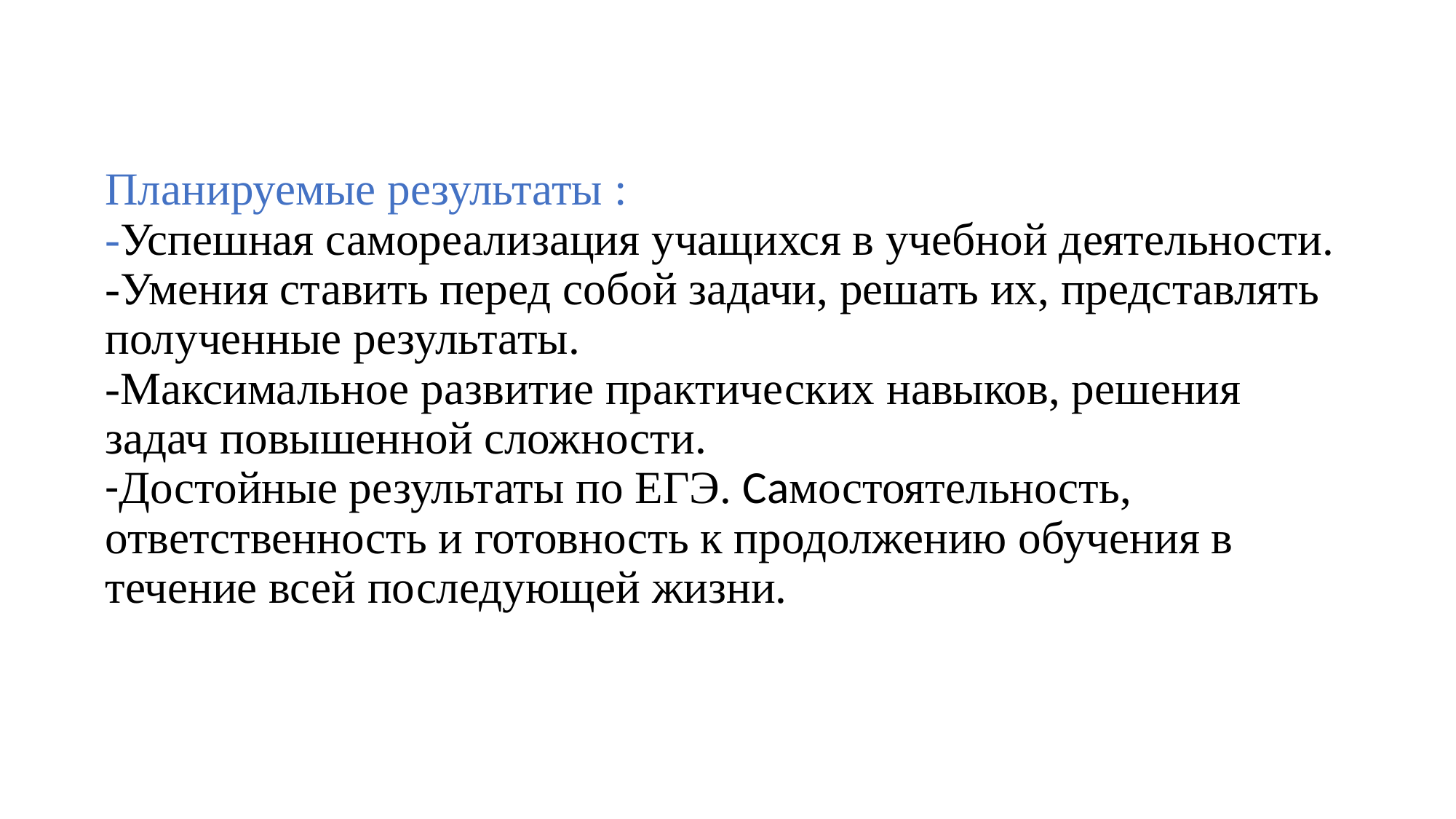

# Планируемые результаты : -Успешная самореализация учащихся в учебной деятельности. -Умения ставить перед собой задачи, решать их, представлять полученные результаты. -Максимальное развитие практических навыков, решения задач повышенной сложности. -Достойные результаты по ЕГЭ. Самостоятельность, ответственность и готовность к продолжению обучения в течение всей последующей жизни.